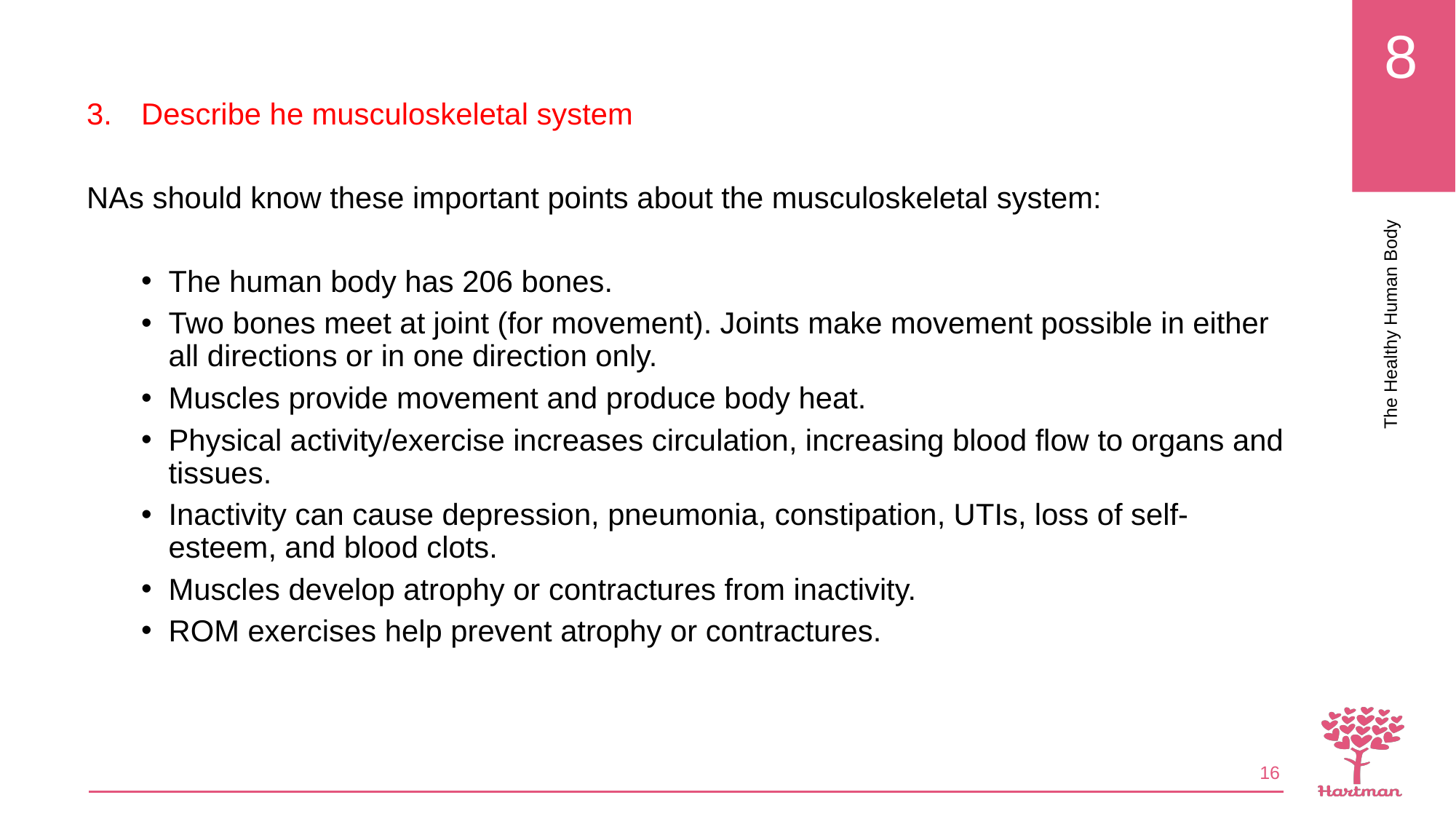

Describe he musculoskeletal system

NAs should know these important points about the musculoskeletal system:

The human body has 206 bones.
Two bones meet at joint (for movement). Joints make movement possible in either all directions or in one direction only.
Muscles provide movement and produce body heat.
Physical activity/exercise increases circulation, increasing blood flow to organs and tissues.
Inactivity can cause depression, pneumonia, constipation, UTIs, loss of self-esteem, and blood clots.
Muscles develop atrophy or contractures from inactivity.
ROM exercises help prevent atrophy or contractures.

16